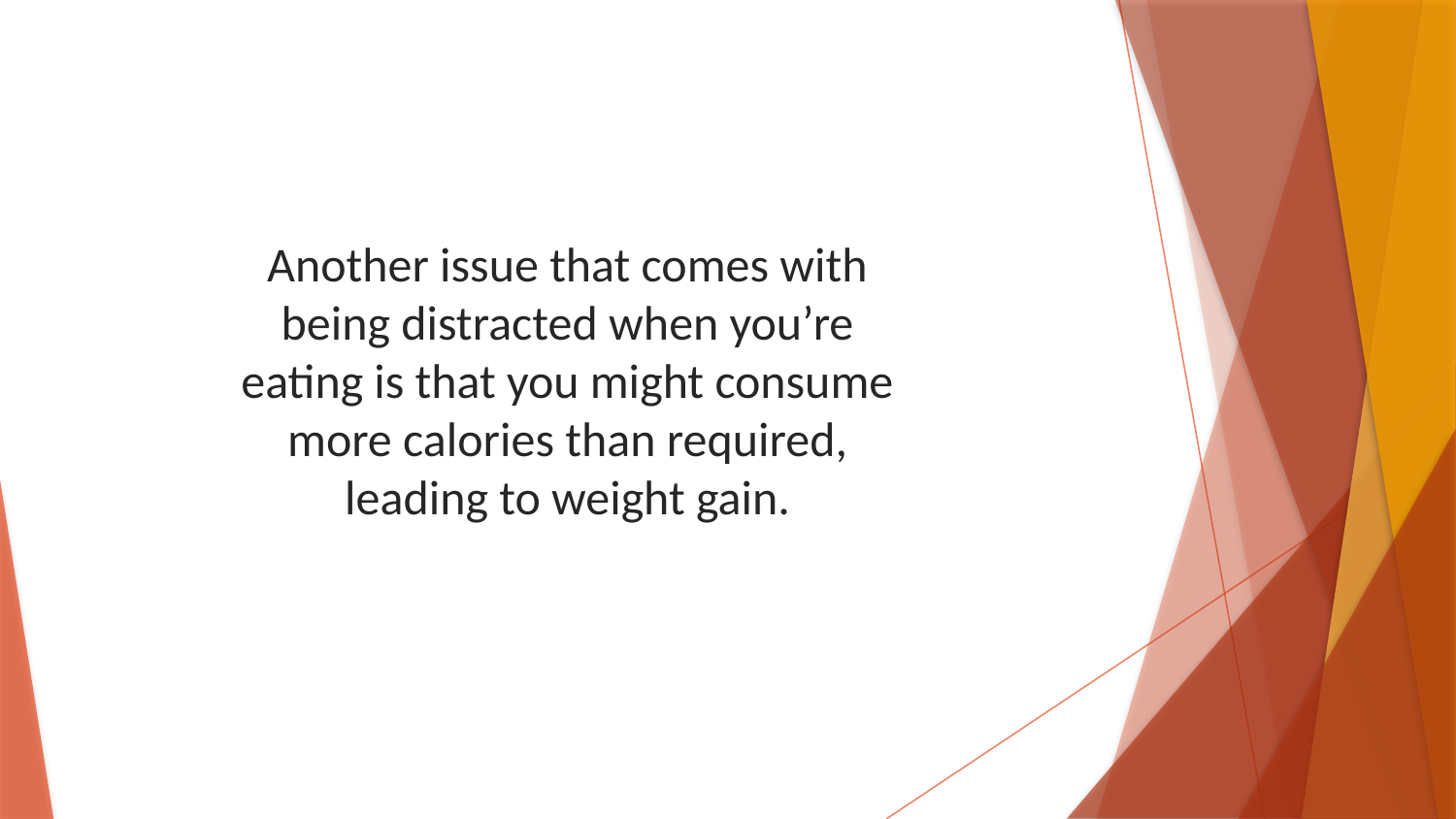

Another issue that comes with being distracted when you’re eating is that you might consume more calories than required, leading to weight gain.